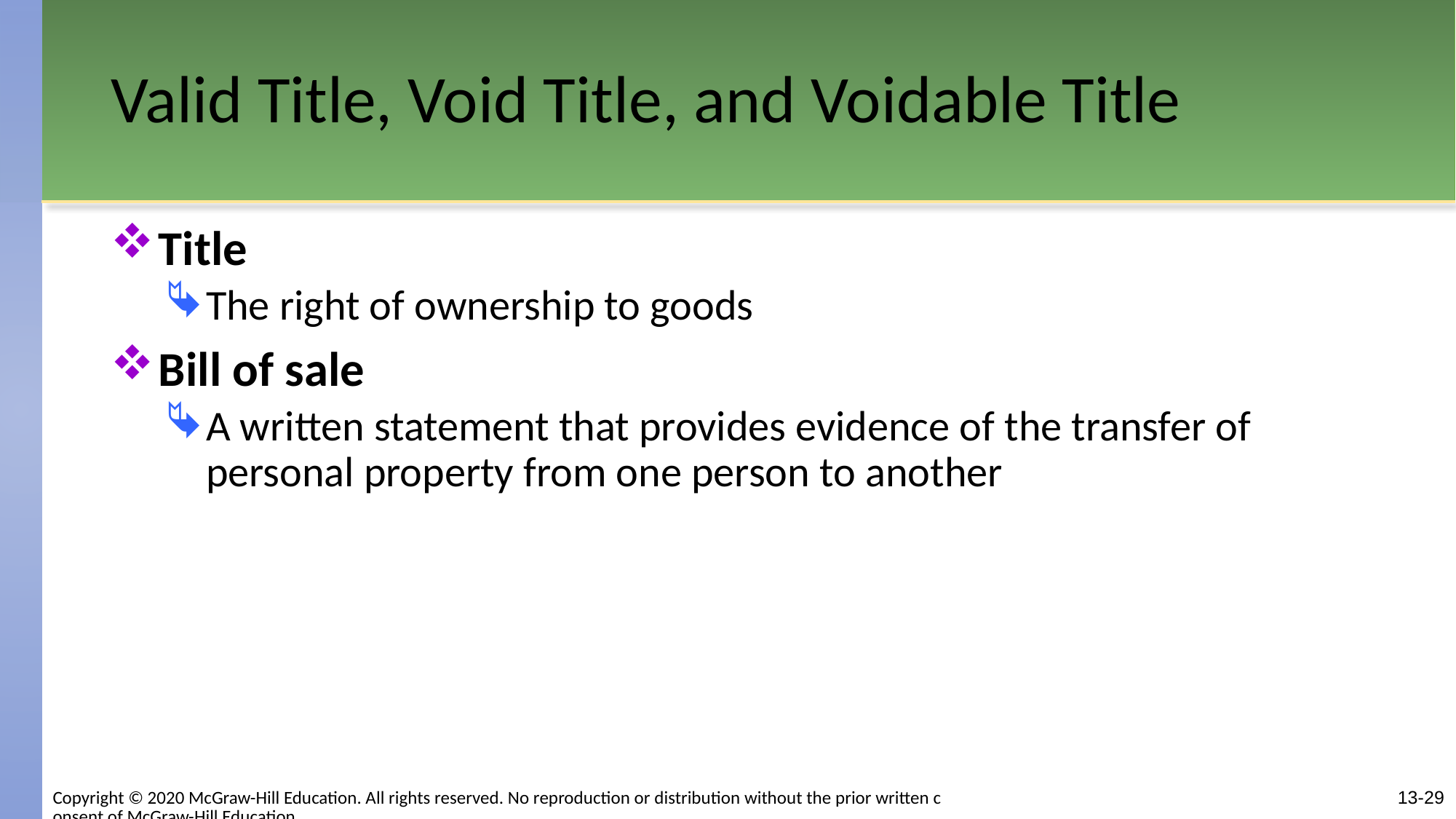

# Valid Title, Void Title, and Voidable Title
Title
The right of ownership to goods
Bill of sale
A written statement that provides evidence of the transfer of personal property from one person to another

Copyright © 2020 McGraw-Hill Education. All rights reserved. No reproduction or distribution without the prior written consent of McGraw-Hill Education.
13-29